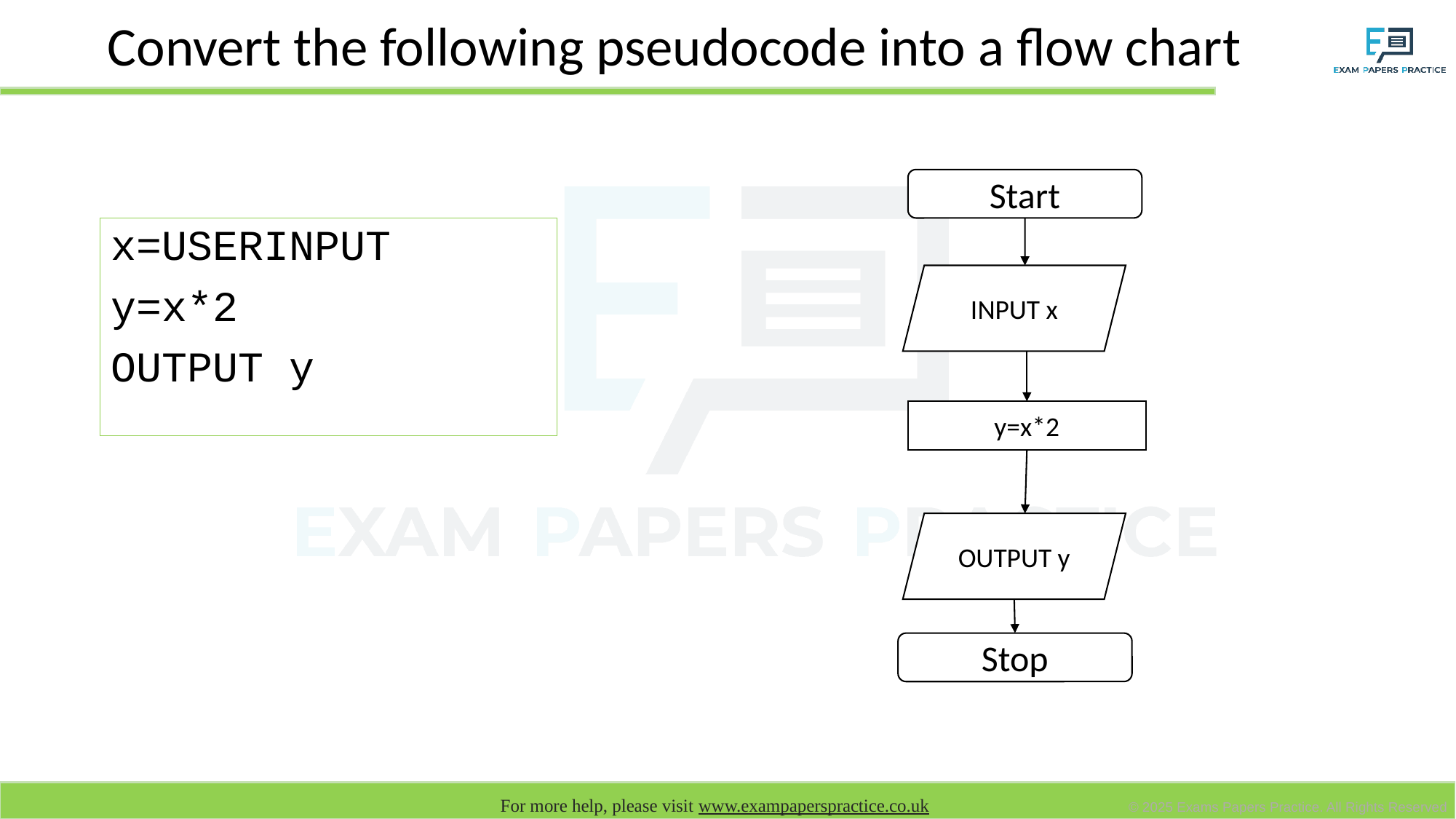

# Convert the following pseudocode into a flow chart
Start
x=USERINPUT
y=x*2
OUTPUT y
INPUT x
y=x*2
OUTPUT y
Stop